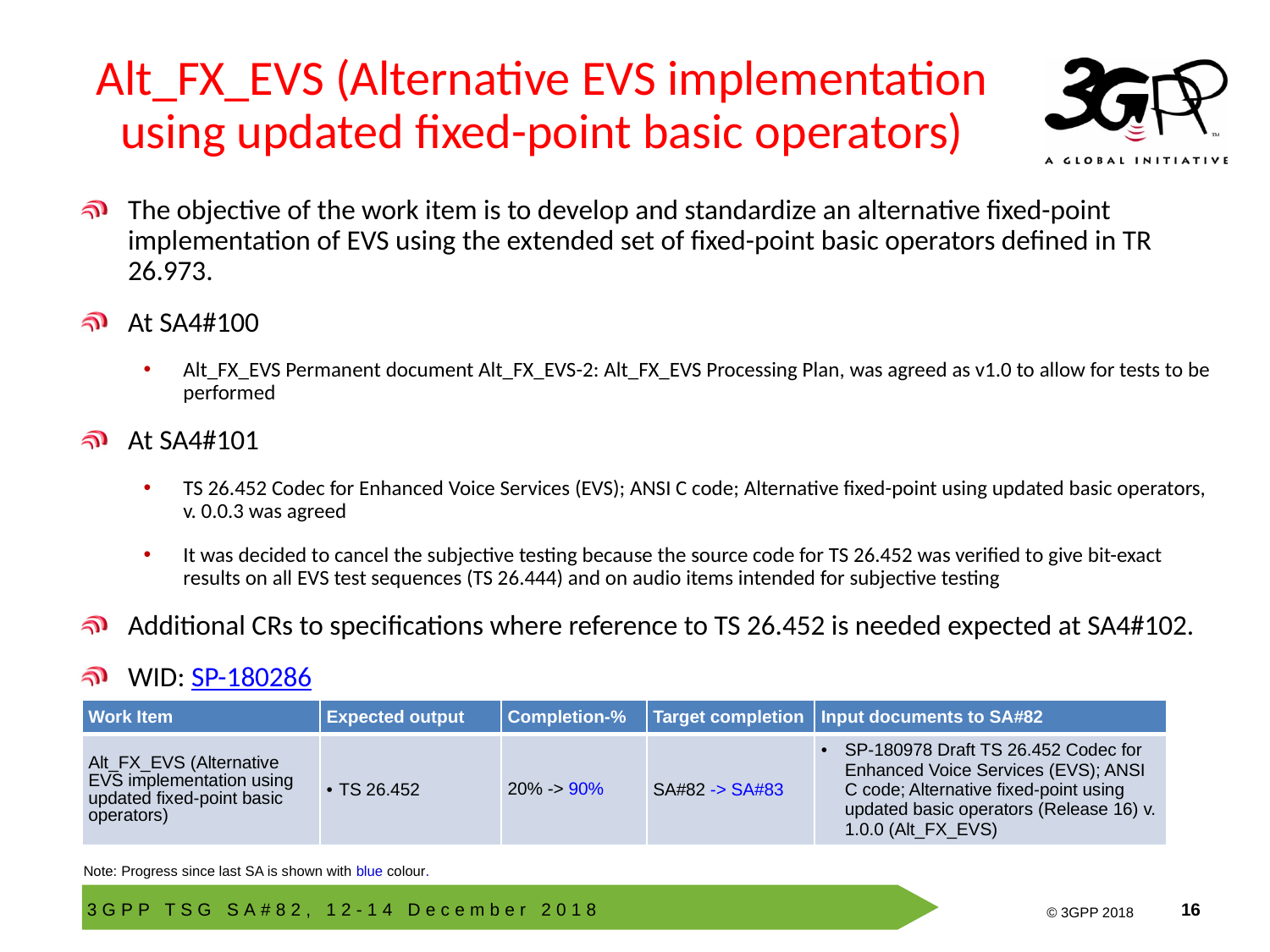

# Alt_FX_EVS (Alternative EVS implementation using updated fixed-point basic operators)
The objective of the work item is to develop and standardize an alternative fixed-point implementation of EVS using the extended set of fixed-point basic operators defined in TR 26.973.
At SA4#100
Alt_FX_EVS Permanent document Alt_FX_EVS-2: Alt_FX_EVS Processing Plan, was agreed as v1.0 to allow for tests to be performed
At SA4#101
TS 26.452 Codec for Enhanced Voice Services (EVS); ANSI C code; Alternative fixed-point using updated basic operators, v. 0.0.3 was agreed
It was decided to cancel the subjective testing because the source code for TS 26.452 was verified to give bit-exact results on all EVS test sequences (TS 26.444) and on audio items intended for subjective testing
Additional CRs to specifications where reference to TS 26.452 is needed expected at SA4#102.
WID: SP-180286

| Work Item | Expected output | Completion-% | Target completion | Input documents to SA#82 |
| --- | --- | --- | --- | --- |
| Alt\_FX\_EVS (Alternative EVS implementation using updated fixed-point basic operators) | TS 26.452 | 20% -> 90% | SA#82 -> SA#83 | SP-180978 Draft TS 26.452 Codec for Enhanced Voice Services (EVS); ANSI C code; Alternative fixed-point using updated basic operators (Release 16) v. 1.0.0 (Alt\_FX\_EVS) |
Note: Progress since last SA is shown with blue colour.